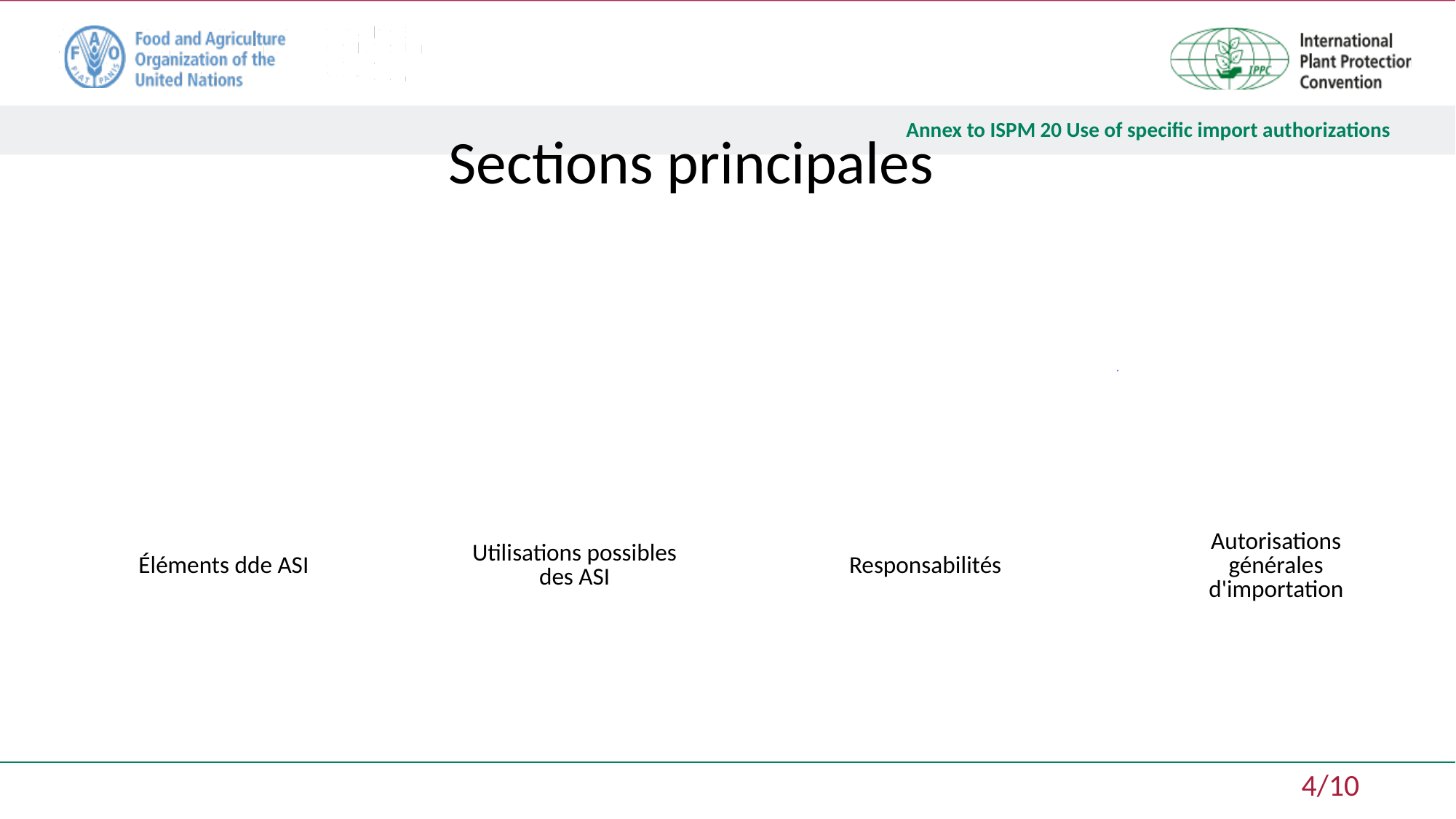

Sections principales
Éléments dde ASI
Responsabilités
Autorisations générales d'importation
Utilisations possibles des ASI